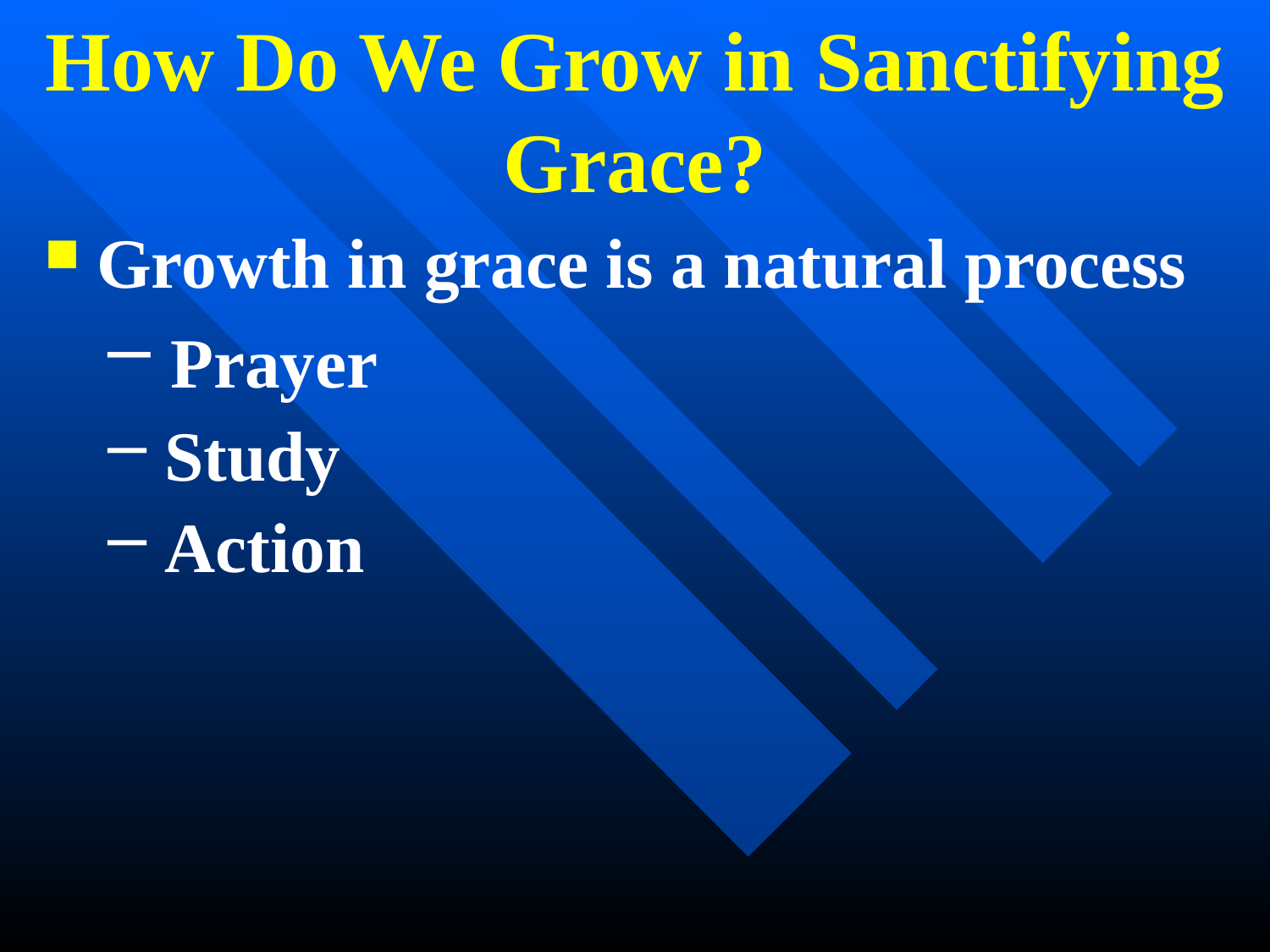

How Do We Grow in Sanctifying Grace?
 Growth in grace is a natural process
 Prayer
 Study
 Action